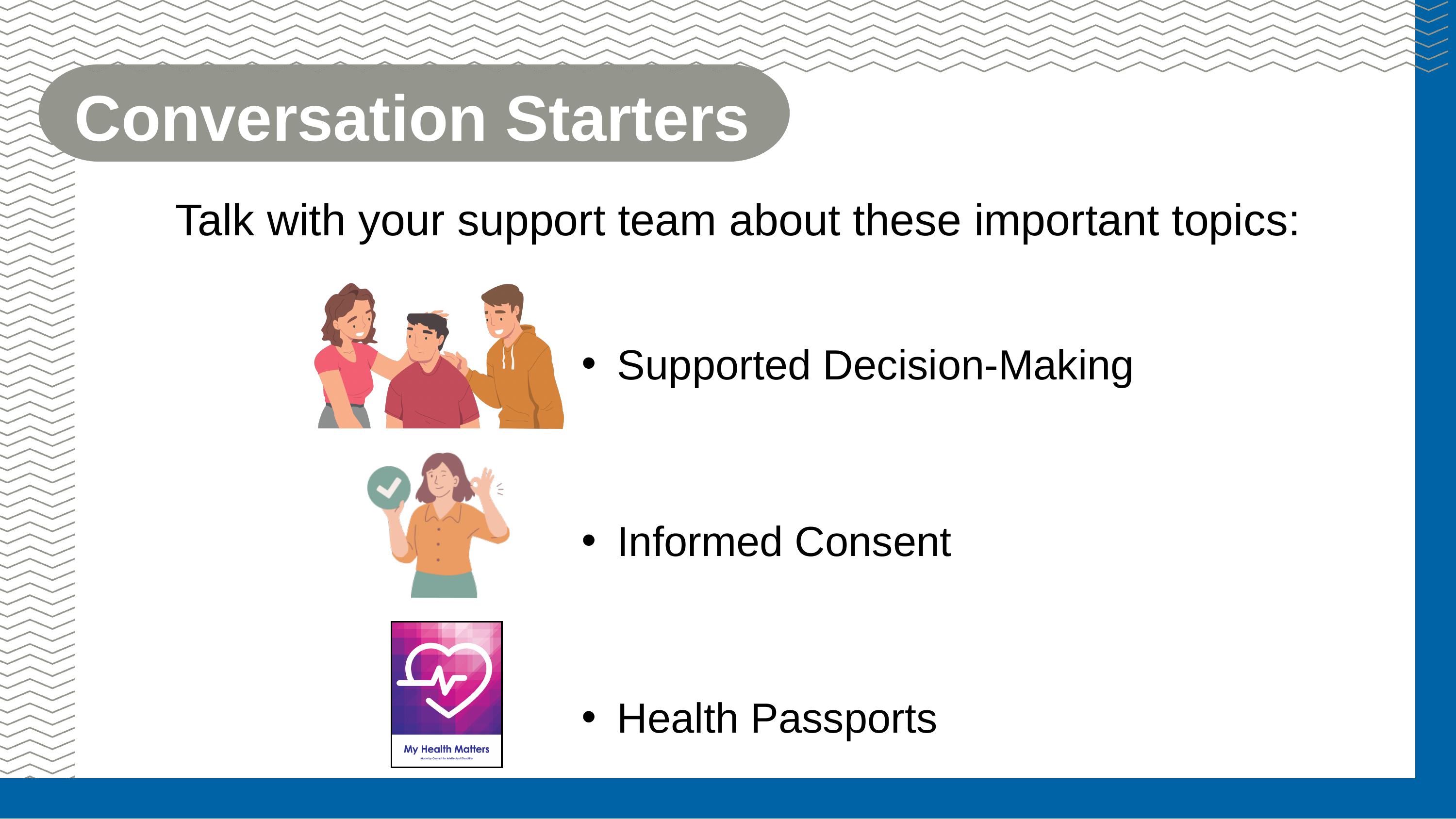

Conversation Starters

Talk with your support team about these important topics:

Supported Decision-Making

Informed Consent

Health Passports